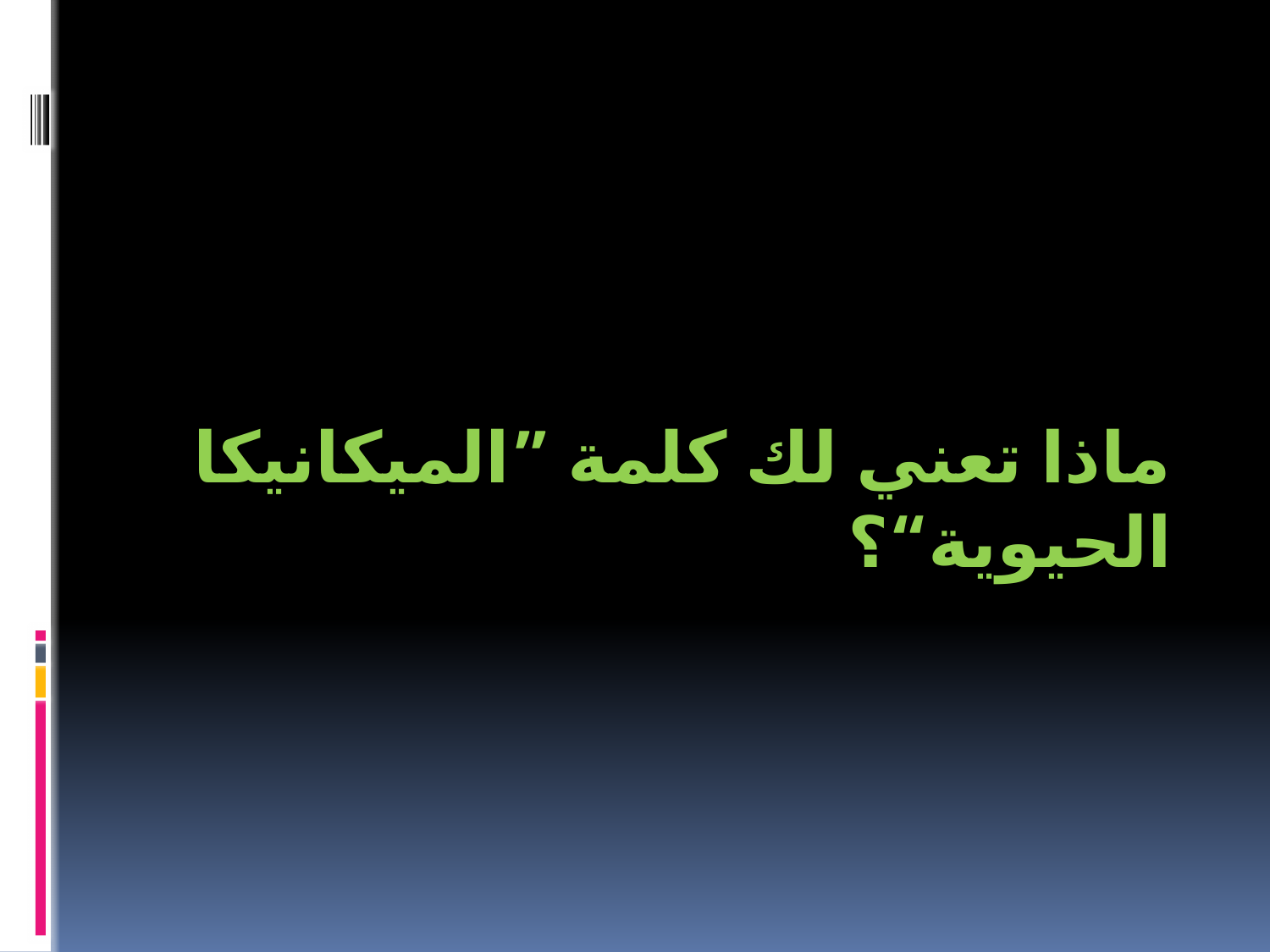

# ماذا تعني لك كلمة ”الميكانيكا الحيوية“؟